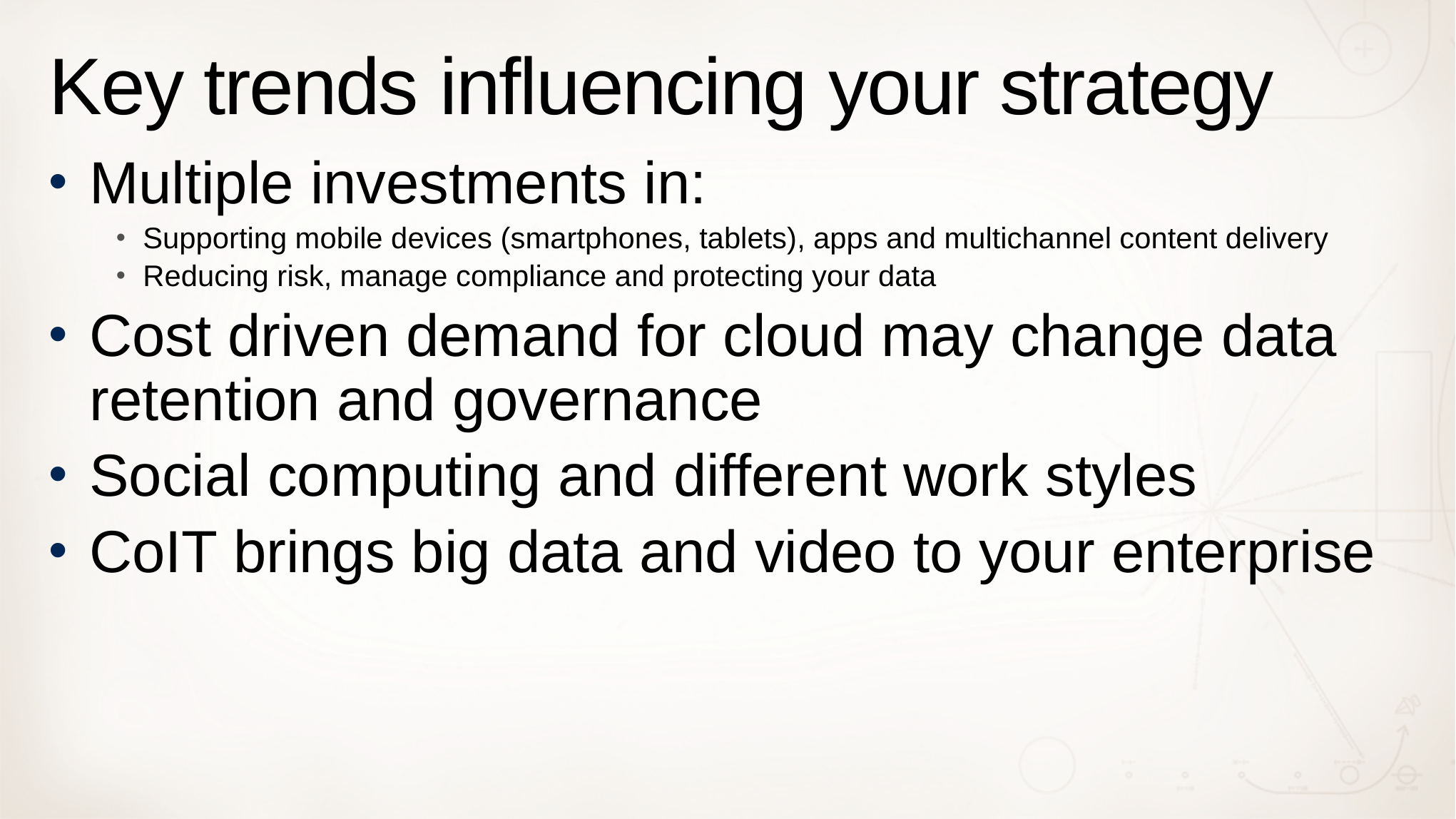

# Key trends influencing your strategy
Multiple investments in:
Supporting mobile devices (smartphones, tablets), apps and multichannel content delivery
Reducing risk, manage compliance and protecting your data
Cost driven demand for cloud may change data retention and governance
Social computing and different work styles
CoIT brings big data and video to your enterprise